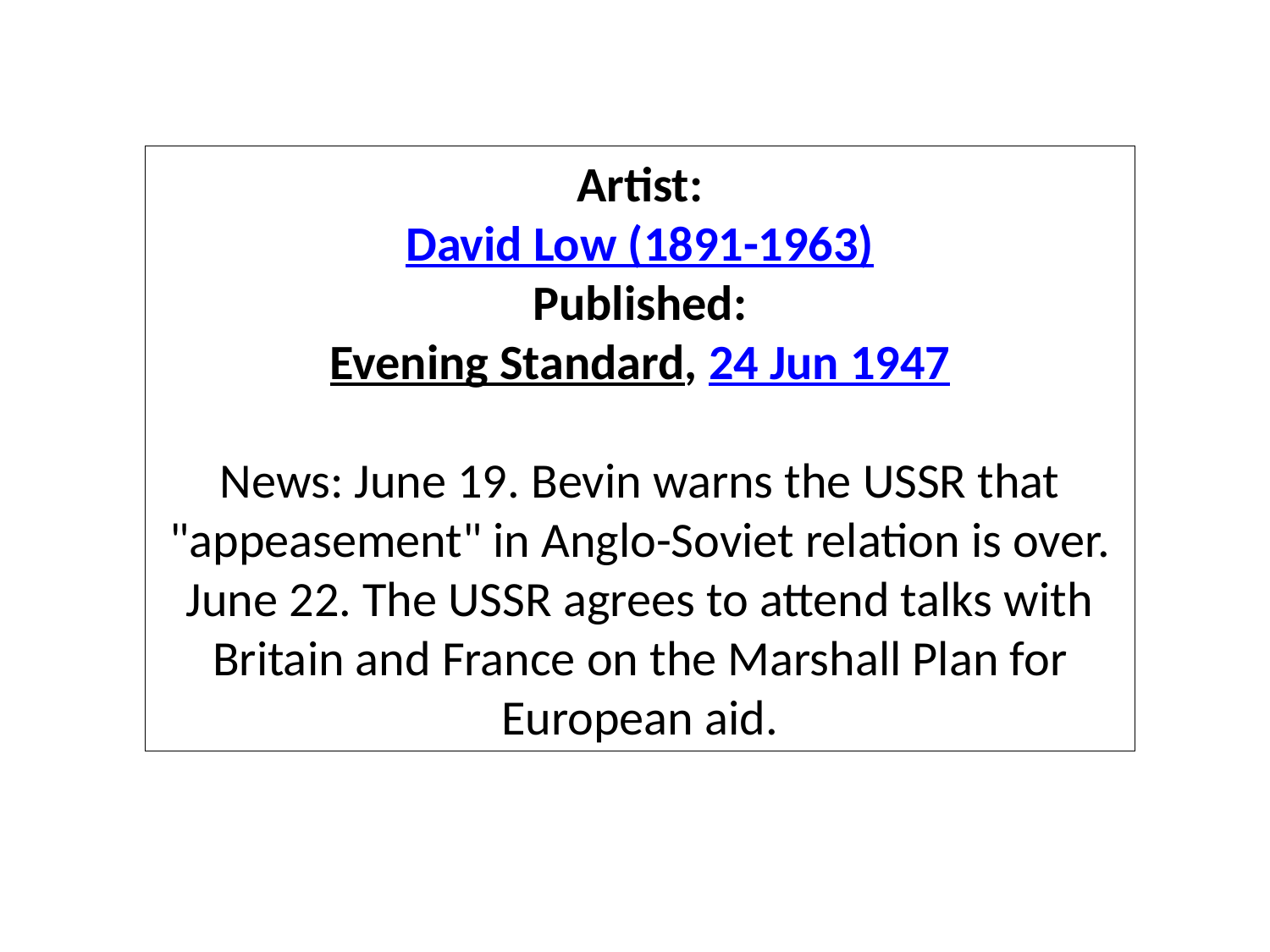

Artist:
David Low (1891-1963)
Published:
Evening Standard, 24 Jun 1947

News: June 19. Bevin warns the USSR that "appeasement" in Anglo-Soviet relation is over. June 22. The USSR agrees to attend talks with Britain and France on the Marshall Plan for European aid.